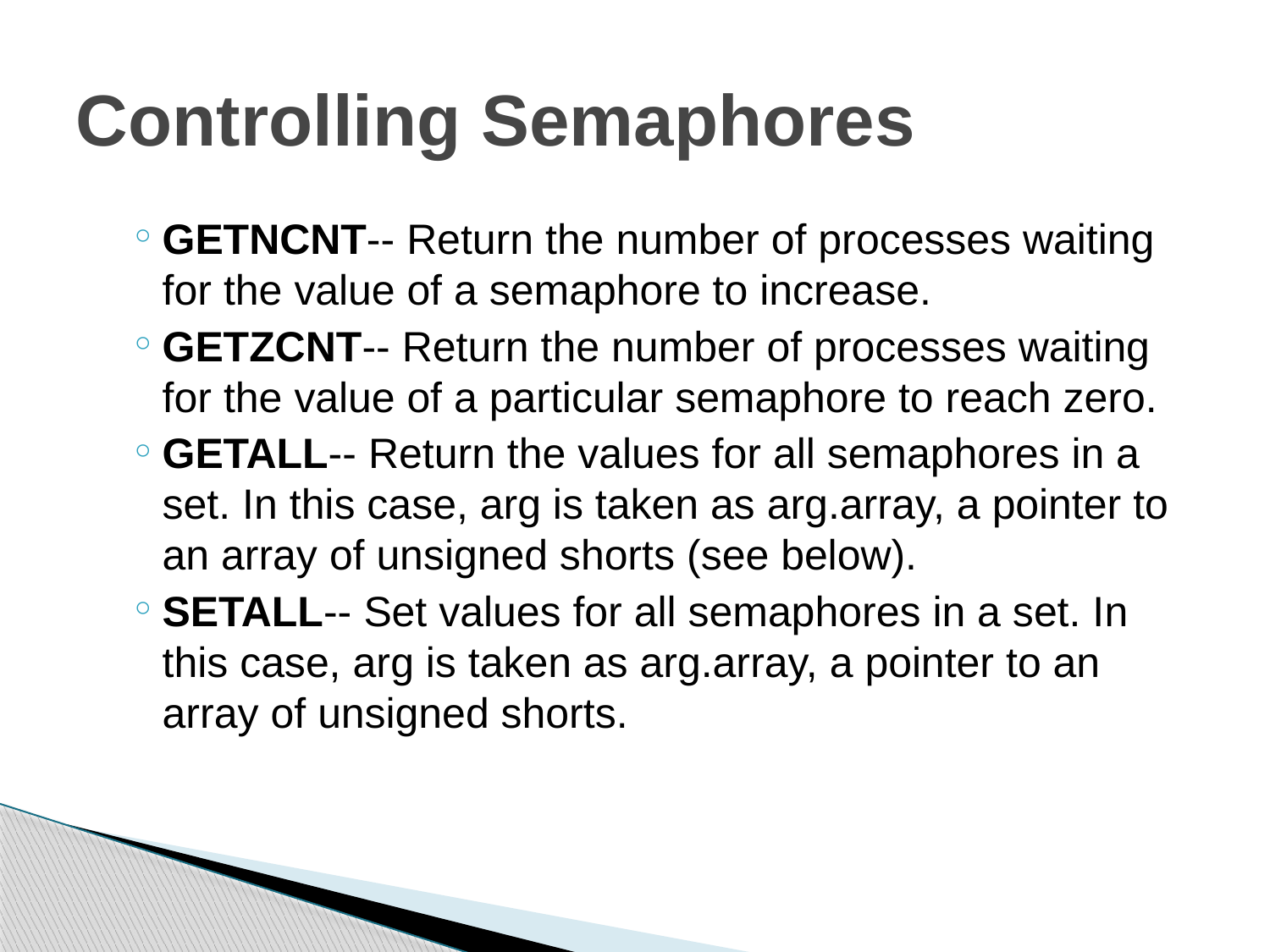

# Controlling Semaphores
GETNCNT-- Return the number of processes waiting for the value of a semaphore to increase.
GETZCNT-- Return the number of processes waiting for the value of a particular semaphore to reach zero.
GETALL-- Return the values for all semaphores in a set. In this case, arg is taken as arg.array, a pointer to an array of unsigned shorts (see below).
SETALL-- Set values for all semaphores in a set. In this case, arg is taken as arg.array, a pointer to an array of unsigned shorts.